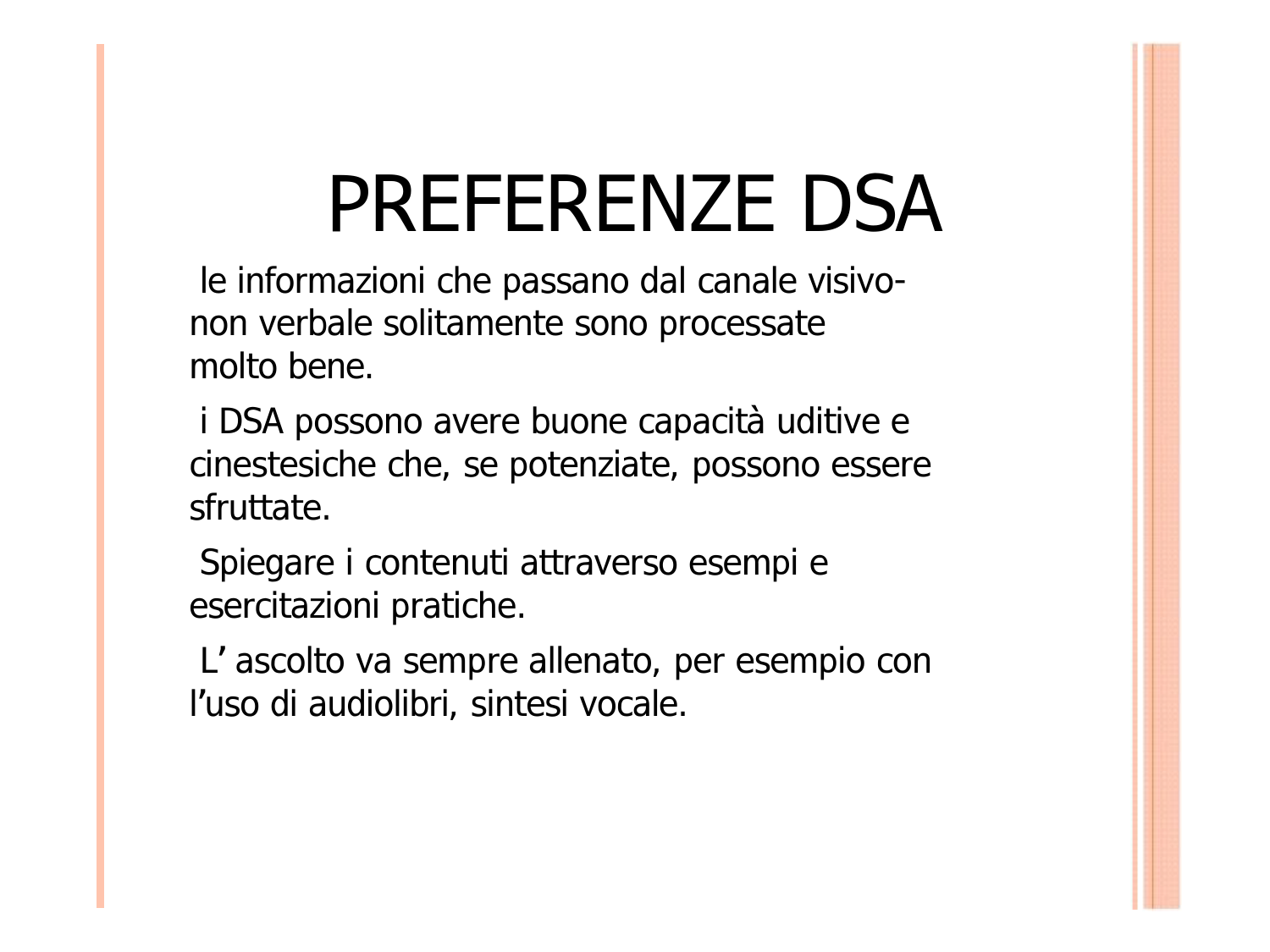

.
30

# PREFERENZE DSA
le informazioni che passano dal canale visivo- non verbale solitamente sono processate molto bene.
i DSA possono avere buone capacità uditive e cinestesiche che, se potenziate, possono essere sfruttate.
Spiegare i contenuti attraverso esempi e esercitazioni pratiche.
L’ ascolto va sempre allenato, per esempio con l’uso di audiolibri, sintesi vocale.